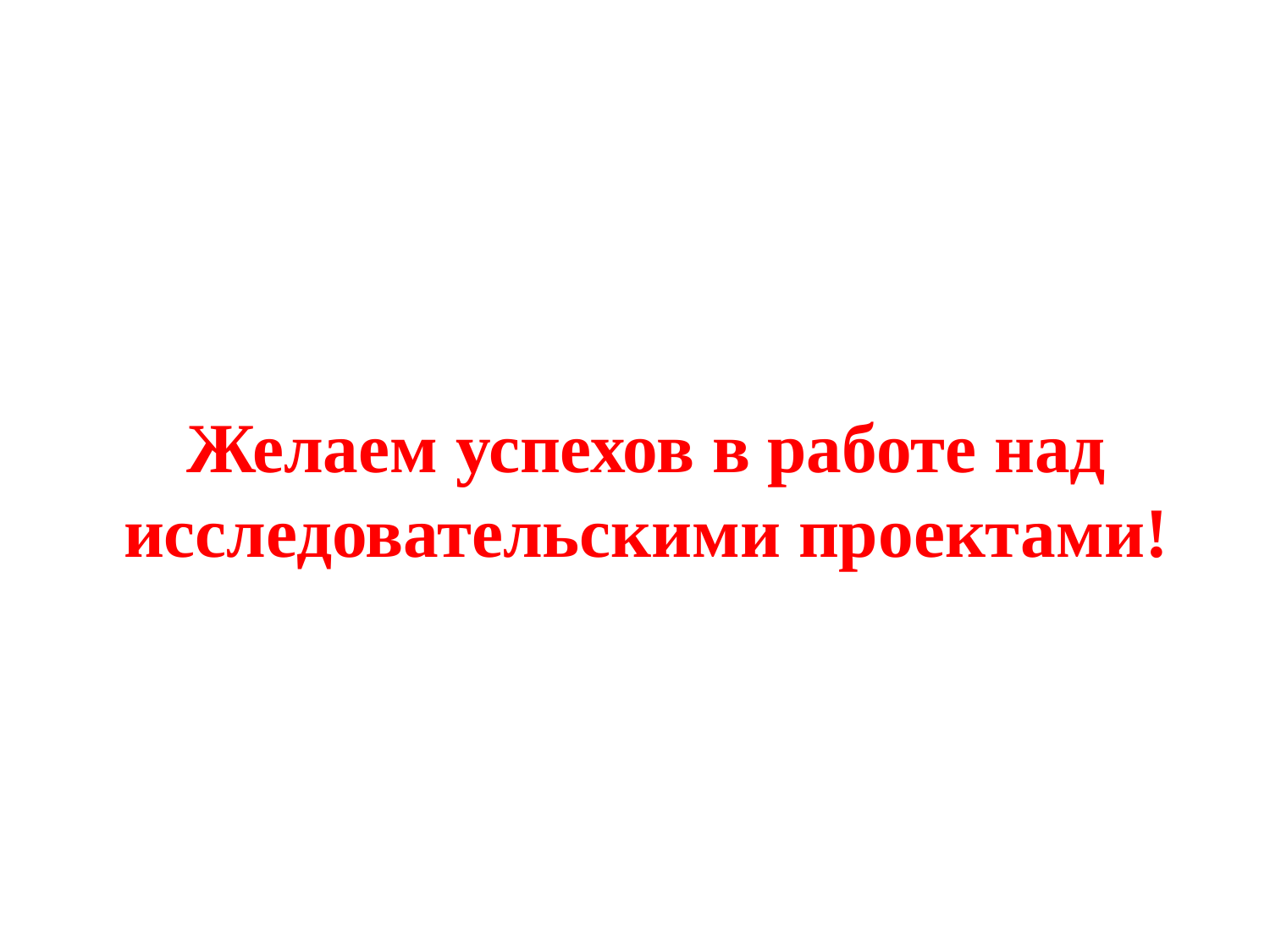

#
Желаем успехов в работе над исследовательскими проектами!